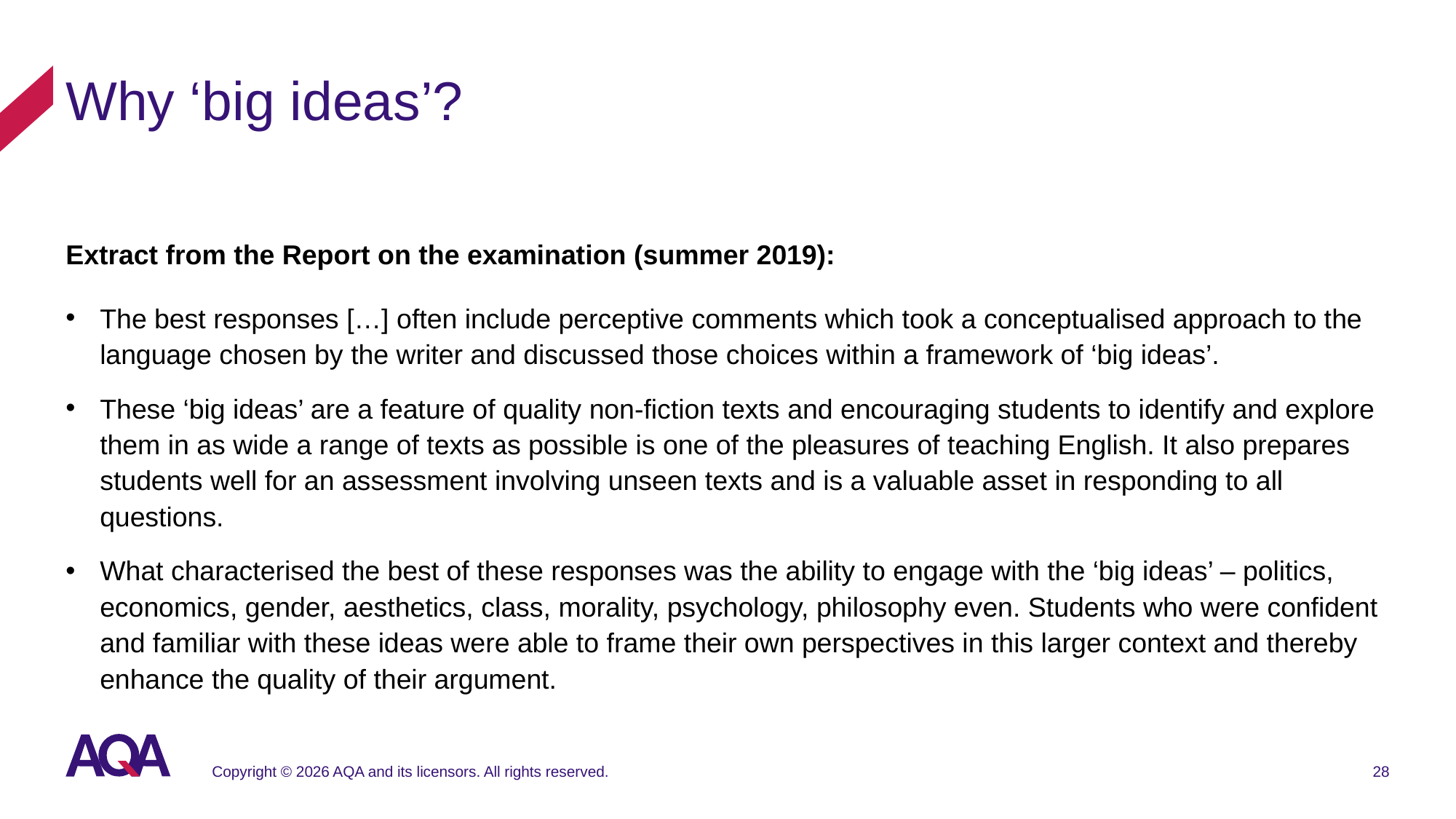

# Why ‘big ideas’?
Extract from the Report on the examination (summer 2019):
The best responses […] often include perceptive comments which took a conceptualised approach to the language chosen by the writer and discussed those choices within a framework of ‘big ideas’.
These ‘big ideas’ are a feature of quality non-fiction texts and encouraging students to identify and explore them in as wide a range of texts as possible is one of the pleasures of teaching English. It also prepares students well for an assessment involving unseen texts and is a valuable asset in responding to all questions.
What characterised the best of these responses was the ability to engage with the ‘big ideas’ – politics, economics, gender, aesthetics, class, morality, psychology, philosophy even. Students who were confident and familiar with these ideas were able to frame their own perspectives in this larger context and thereby enhance the quality of their argument.

Copyright © 2026 AQA and its licensors. All rights reserved.
28